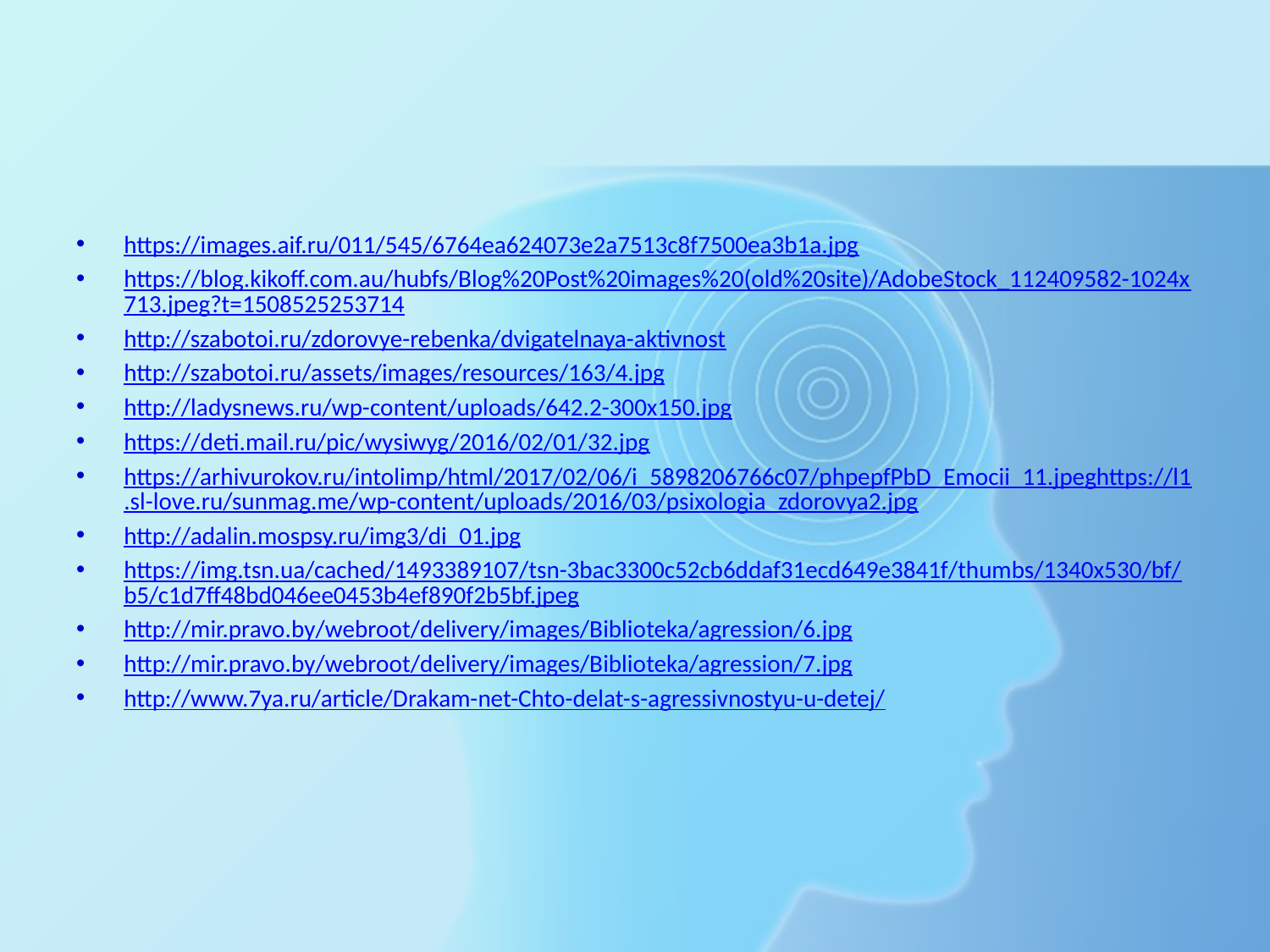

#
https://images.aif.ru/011/545/6764ea624073e2a7513c8f7500ea3b1a.jpg
https://blog.kikoff.com.au/hubfs/Blog%20Post%20images%20(old%20site)/AdobeStock_112409582-1024x713.jpeg?t=1508525253714
http://szabotoi.ru/zdorovye-rebenka/dvigatelnaya-aktivnost
http://szabotoi.ru/assets/images/resources/163/4.jpg
http://ladysnews.ru/wp-content/uploads/642.2-300x150.jpg
https://deti.mail.ru/pic/wysiwyg/2016/02/01/32.jpg
https://arhivurokov.ru/intolimp/html/2017/02/06/i_5898206766c07/phpepfPbD_Emocii_11.jpeghttps://l1.sl-love.ru/sunmag.me/wp-content/uploads/2016/03/psixologia_zdorovya2.jpg
http://adalin.mospsy.ru/img3/di_01.jpg
https://img.tsn.ua/cached/1493389107/tsn-3bac3300c52cb6ddaf31ecd649e3841f/thumbs/1340x530/bf/b5/c1d7ff48bd046ee0453b4ef890f2b5bf.jpeg
http://mir.pravo.by/webroot/delivery/images/Biblioteka/agression/6.jpg
http://mir.pravo.by/webroot/delivery/images/Biblioteka/agression/7.jpg
http://www.7ya.ru/article/Drakam-net-Chto-delat-s-agressivnostyu-u-detej/